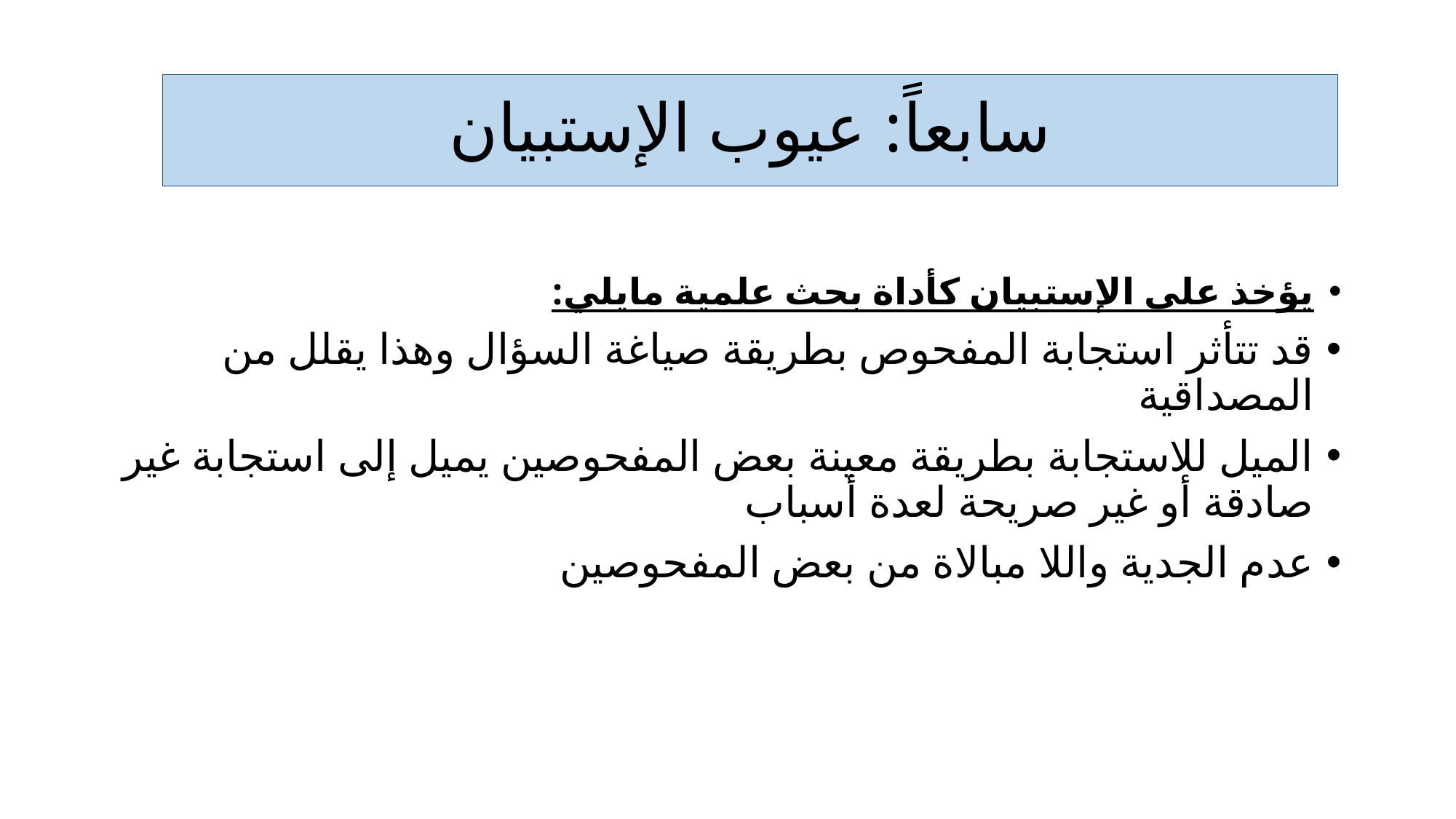

# سابعاً: عيوب الإستبيان

يؤخذ على الإستبيان كأداة بحث علمية مايلي:
قد تتأثر استجابة المفحوص بطريقة صياغة السؤال وهذا يقلل من المصداقية
الميل للاستجابة بطريقة معينة بعض المفحوصين يميل إلى استجابة غير صادقة أو غير صريحة لعدة أسباب
عدم الجدية واللا مبالاة من بعض المفحوصين